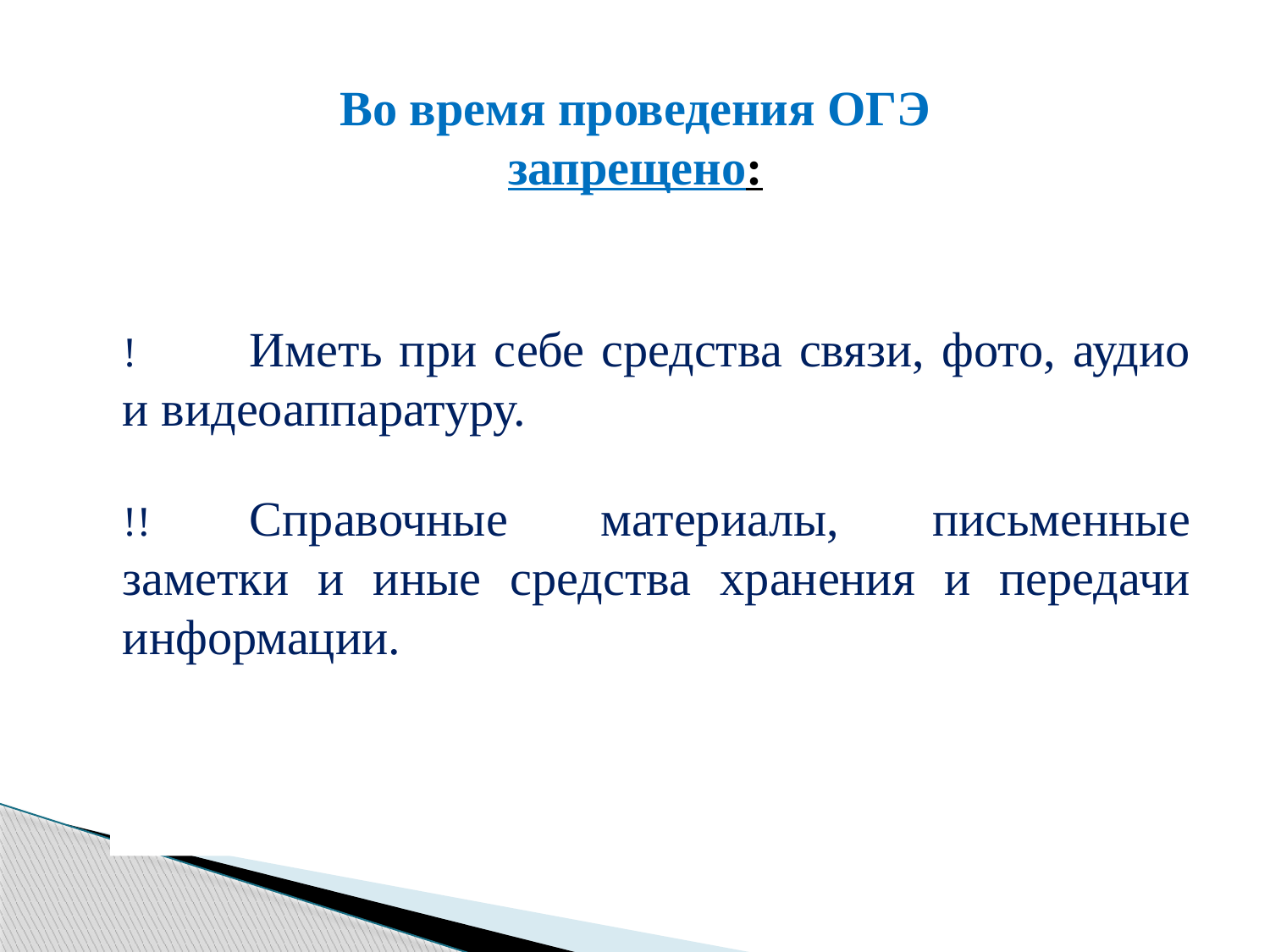

# Во время проведения ОГЭ запрещено:
!	Иметь при себе средства связи, фото, аудио и видеоаппаратуру.

!!	Справочные материалы, письменные заметки и иные средства хранения и передачи информации.